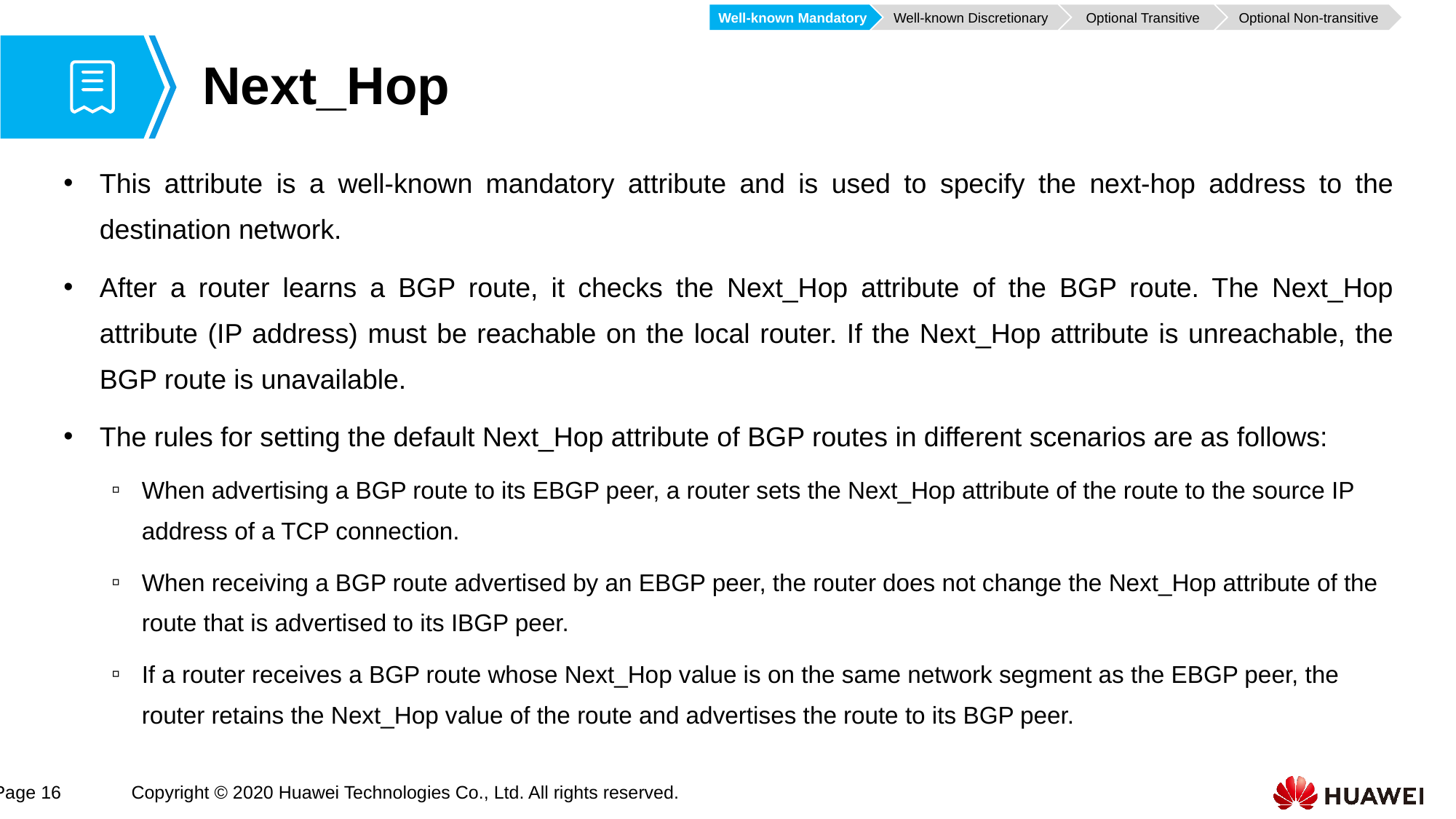

Well-known Mandatory
Well-known Discretionary
Optional Transitive
Optional Non-transitive
# Next_Hop
This attribute is a well-known mandatory attribute and is used to specify the next-hop address to the destination network.
After a router learns a BGP route, it checks the Next_Hop attribute of the BGP route. The Next_Hop attribute (IP address) must be reachable on the local router. If the Next_Hop attribute is unreachable, the BGP route is unavailable.
The rules for setting the default Next_Hop attribute of BGP routes in different scenarios are as follows:
When advertising a BGP route to its EBGP peer, a router sets the Next_Hop attribute of the route to the source IP address of a TCP connection.
When receiving a BGP route advertised by an EBGP peer, the router does not change the Next_Hop attribute of the route that is advertised to its IBGP peer.
If a router receives a BGP route whose Next_Hop value is on the same network segment as the EBGP peer, the router retains the Next_Hop value of the route and advertises the route to its BGP peer.